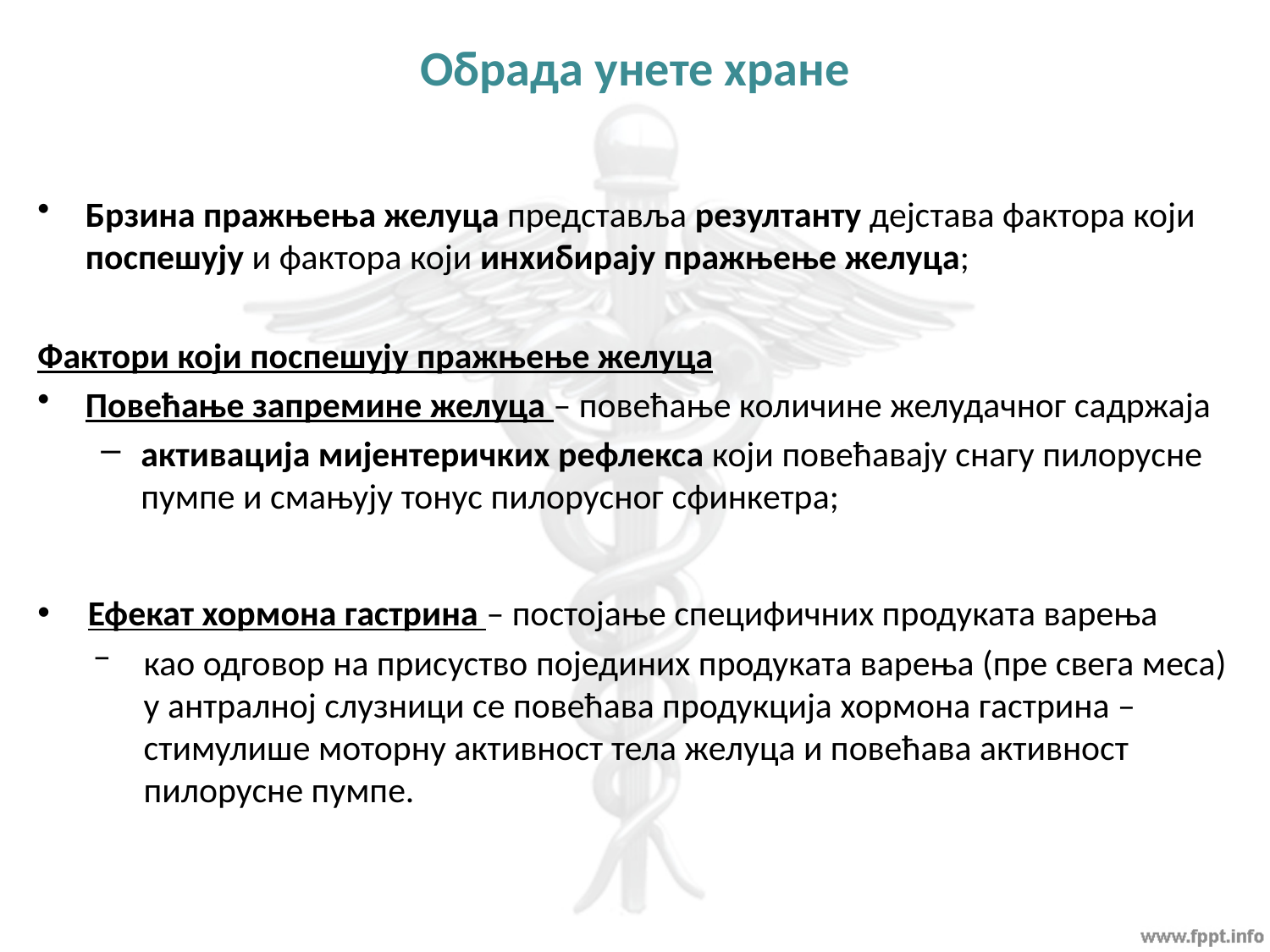

# Обрада унете хране

Брзина пражњења желуца представља резултанту дејстава фактора који поспешују и фактора који инхибирају пражњење желуца;

Фактори који поспешују пражњење желуца
Повећање запремине желуца – повећање количине желудачног садржаја
активација мијентеричких рефлекса који повећавају снагу пилорусне пумпе и смањују тонус пилорусног сфинкетра;

Ефекат хормона гастрина – постојање специфичних продуката варења
као одговор на присуство појединих продуката варења (пре свега меса) у антралној слузници се повећава продукција хормона гастрина – стимулише моторну активност тела желуца и повећава активност пилорусне пумпе.